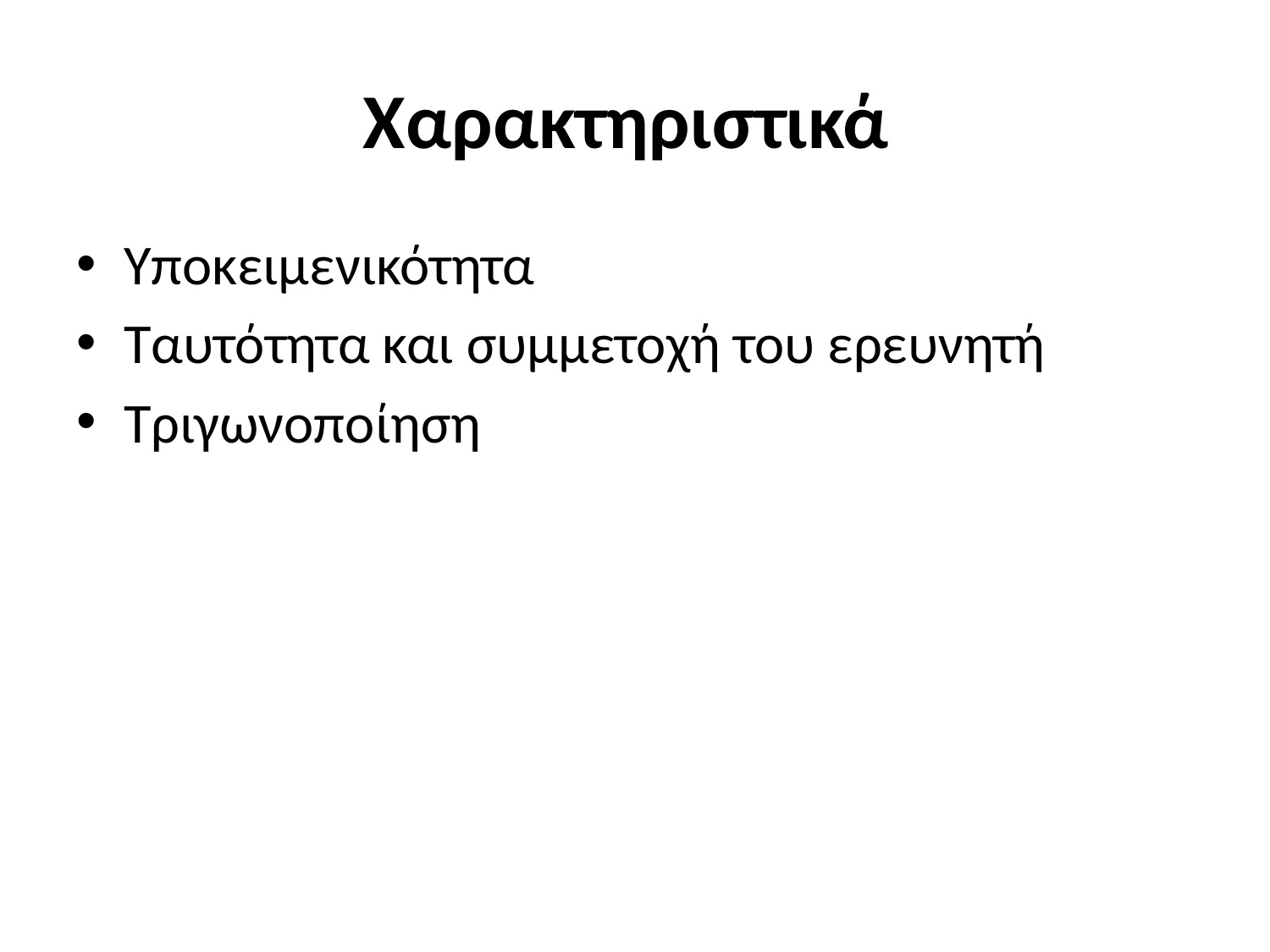

# Χαρακτηριστικά
Υποκειμενικότητα
Ταυτότητα και συμμετοχή του ερευνητή
Τριγωνοποίηση